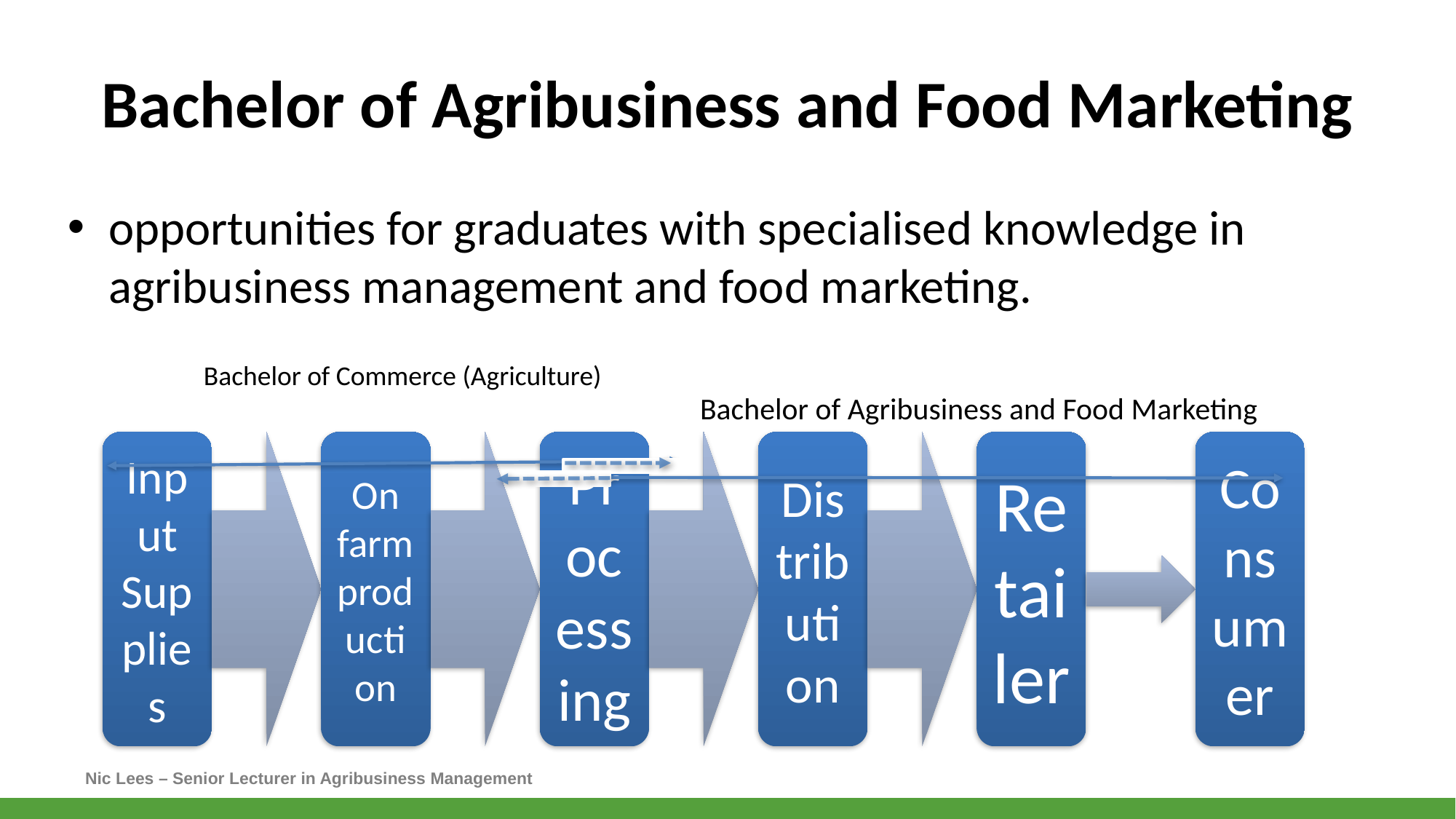

# Bachelor of Agribusiness and Food Marketing
opportunities for graduates with specialised knowledge in agribusiness management and food marketing.

Bachelor of Commerce (Agriculture)
Bachelor of Agribusiness and Food Marketing
Input Supplies
On farm production
Processing
Distribution
Retailer
Consumer